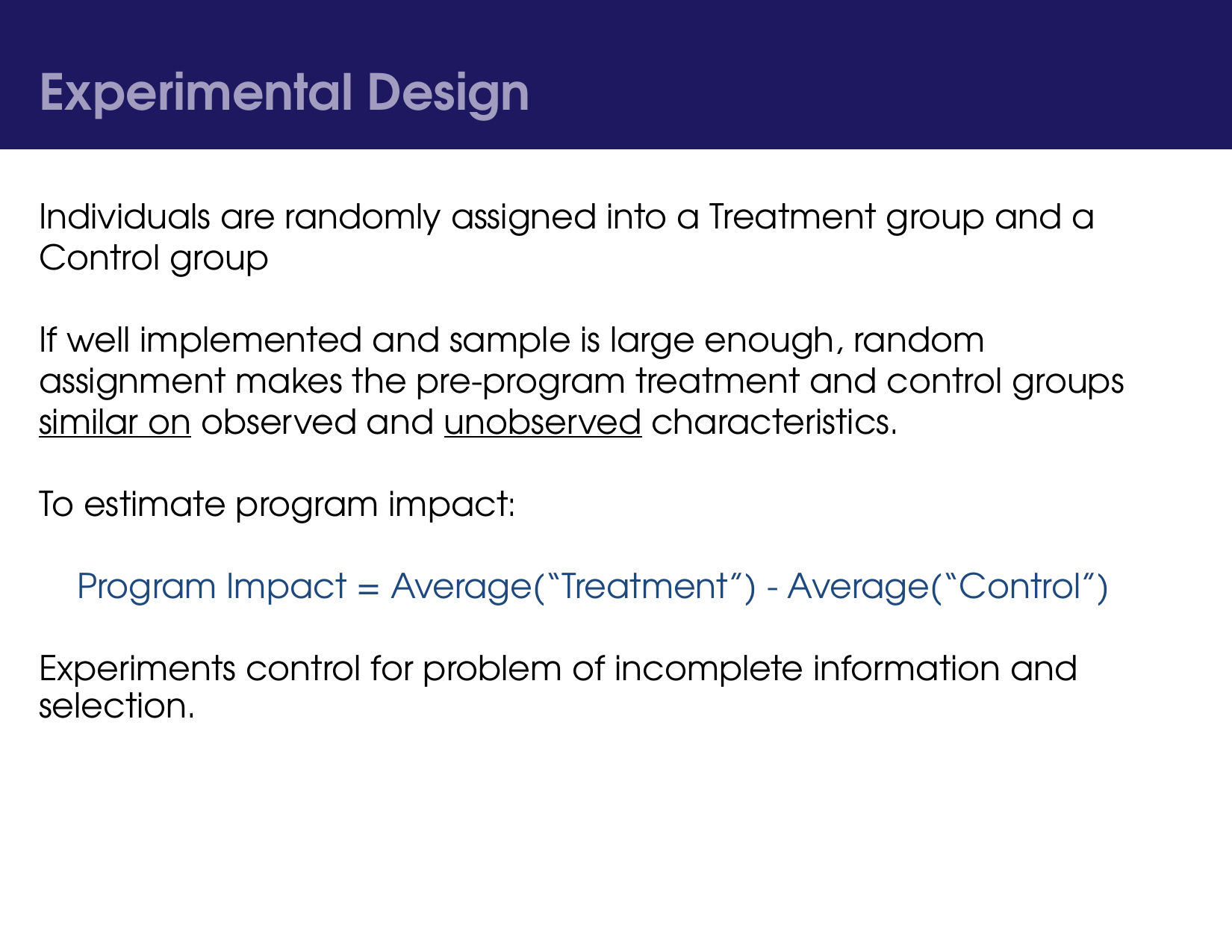

Experimental Design

Individuals are randomly assigned into a Treatment group and a Control group

If well implemented and sample is large enough, random assignment makes the pre-program treatment and control groups similar on observed and unobserved characteristics.

To estimate program impact:

    Program Impact = Average(“Treatment”) - Average(“Control”)

Experiments control for problem of incomplete information and

selection.